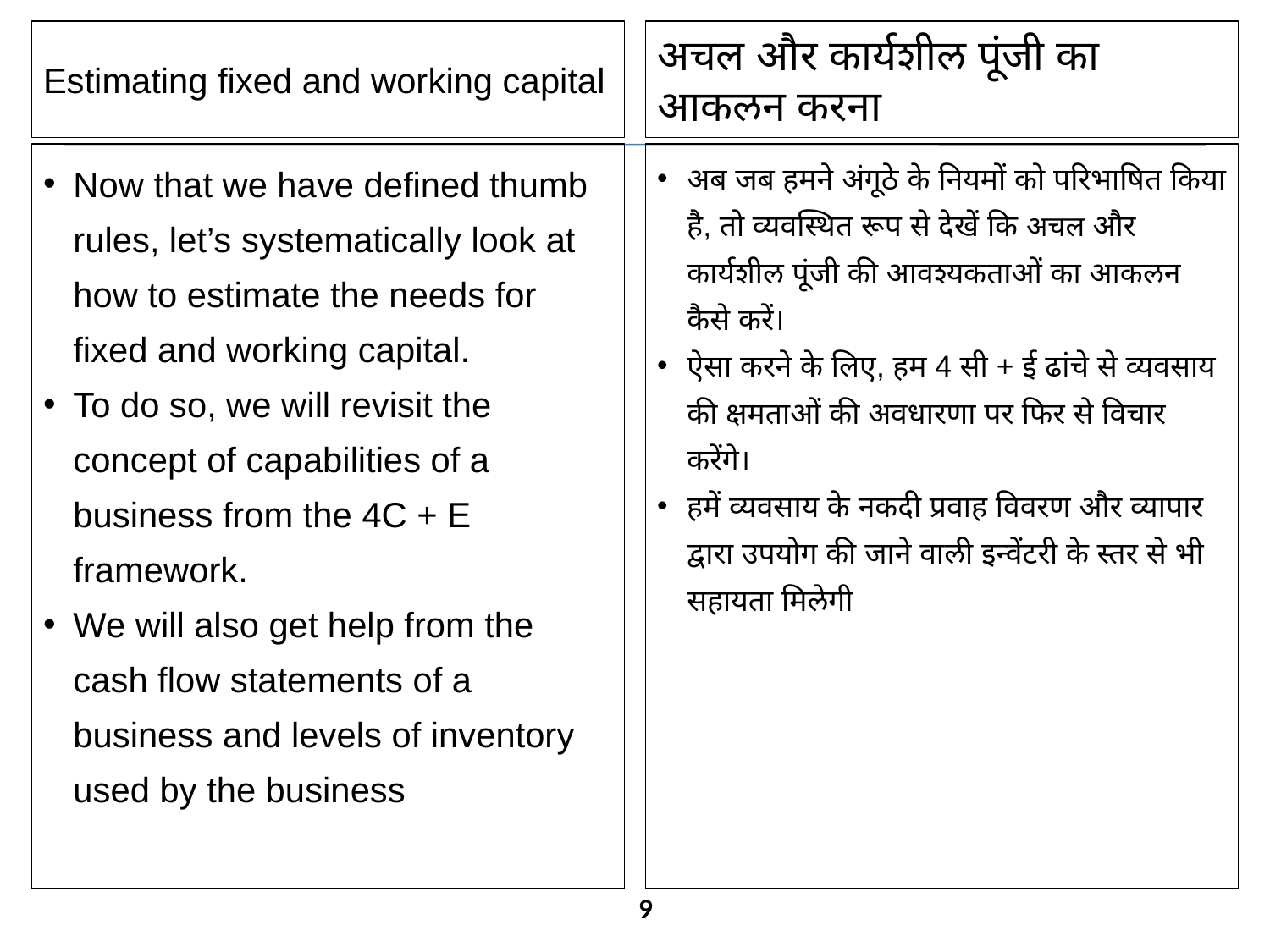

Estimating fixed and working capital
अचल और कार्यशील पूंजी का आकलन करना
Now that we have defined thumb rules, let’s systematically look at how to estimate the needs for fixed and working capital.
To do so, we will revisit the concept of capabilities of a business from the 4C + E framework.
We will also get help from the cash flow statements of a business and levels of inventory used by the business

अब जब हमने अंगूठे के नियमों को परिभाषित किया है, तो व्यवस्थित रूप से देखें कि अचल और कार्यशील पूंजी की आवश्यकताओं का आकलन कैसे करें।
ऐसा करने के लिए, हम 4 सी + ई ढांचे से व्यवसाय की क्षमताओं की अवधारणा पर फिर से विचार करेंगे।
हमें व्यवसाय के नकदी प्रवाह विवरण और व्यापार द्वारा उपयोग की जाने वाली इन्वेंटरी के स्तर से भी सहायता मिलेगी
9